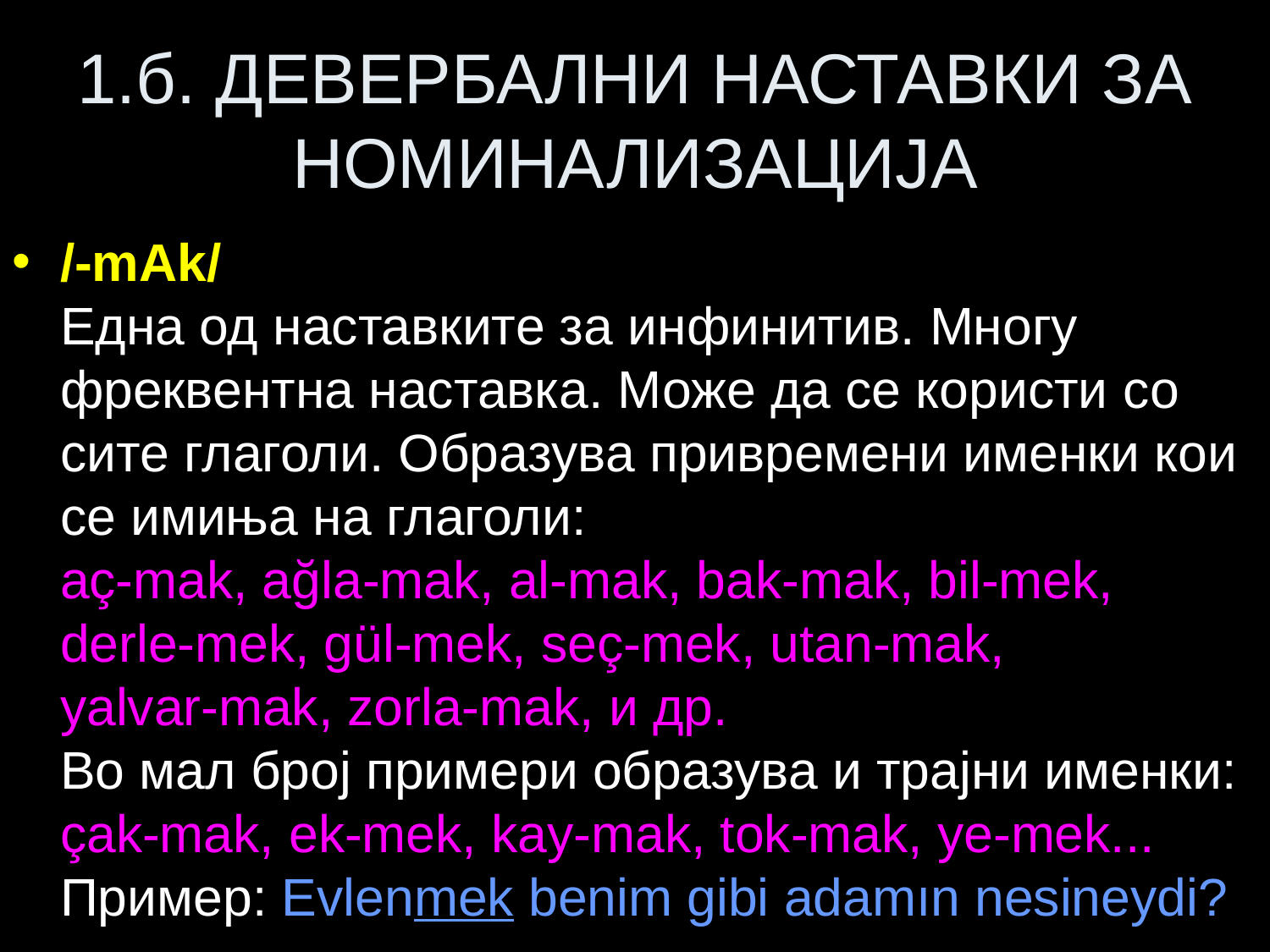

# 1.б. ДЕВЕРБАЛНИ НАСТАВКИ ЗА НОМИНАЛИЗАЦИЈА
/-mAk/
Една од наставките за инфинитив. Многу фреквентна наставка. Може да се користи со сите глаголи. Образува привремени именки кои се имиња на глаголи:
aç-mak, ağla-mak, al-mak, bak-mak, bil-mek, derle-mek, gül-mek, seç-mek, utan-mak,
yalvar-mak, zorla-mak, и др.
Во мал број примери образува и трајни именки:
çak-mak, ek-mek, kay-mak, tok-mak, ye-mek...
Пример: Evlenmek benim gibi adamın nesineydi?